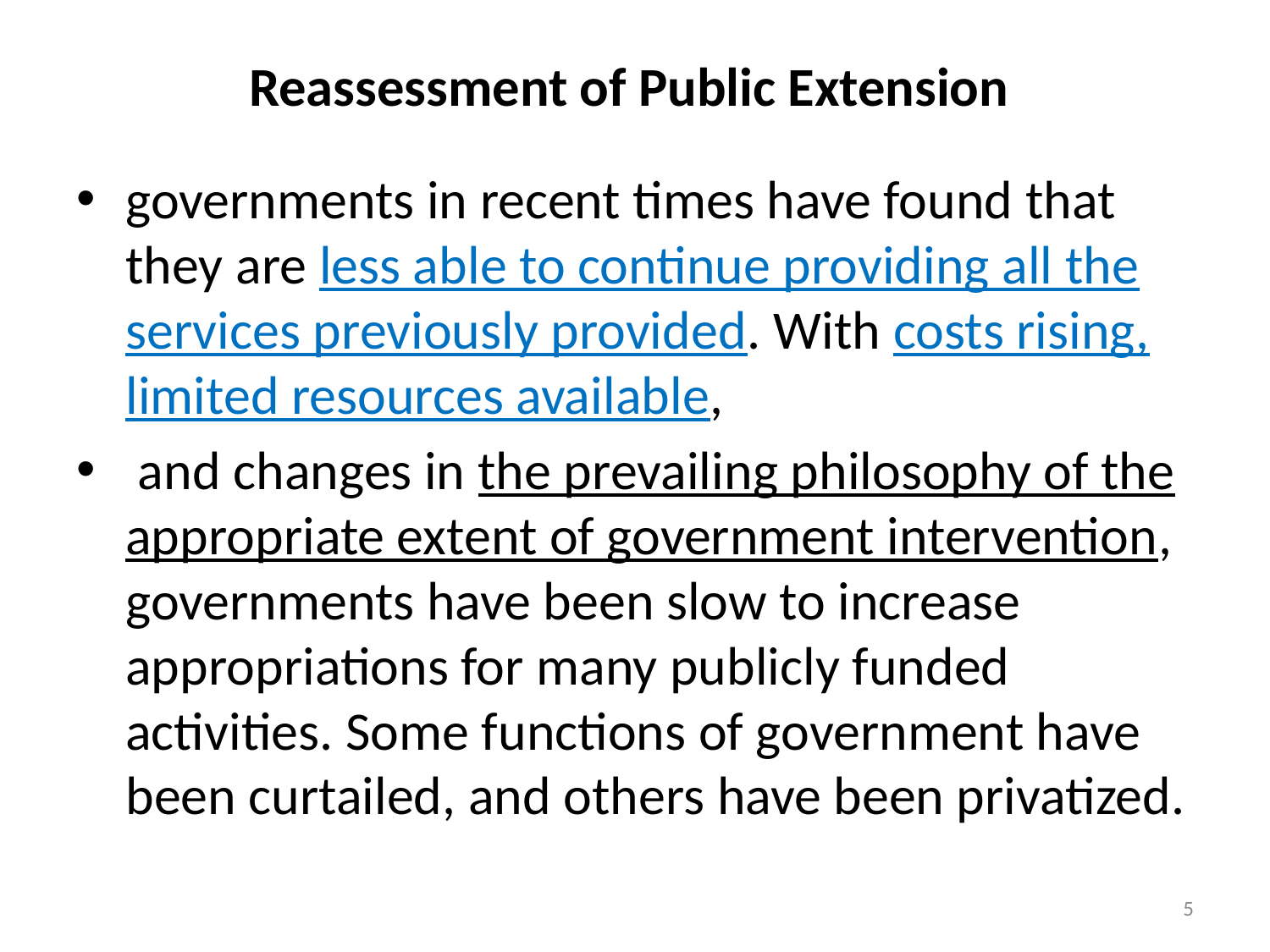

# Reassessment of Public Extension
governments in recent times have found that they are less able to continue providing all the services previously provided. With costs rising, limited resources available,
 and changes in the prevailing philosophy of the appropriate extent of government intervention, governments have been slow to increase appropriations for many publicly funded activities. Some functions of government have been curtailed, and others have been privatized.
5